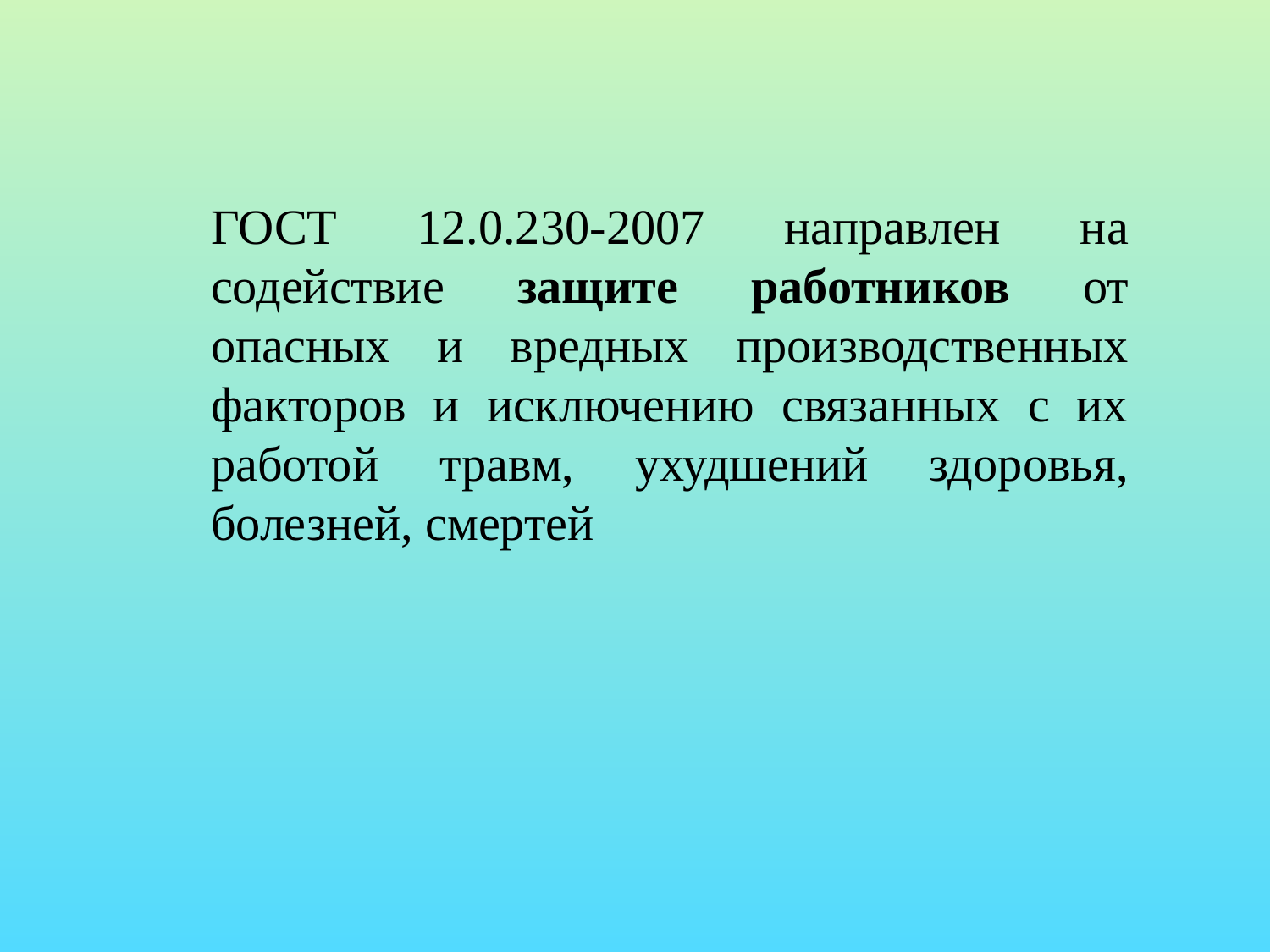

ГОСТ 12.0.230-2007 направлен на содействие защите работников от опасных и вредных производственных факторов и исключению связанных с их работой травм, ухудшений здоровья, болезней, смертей